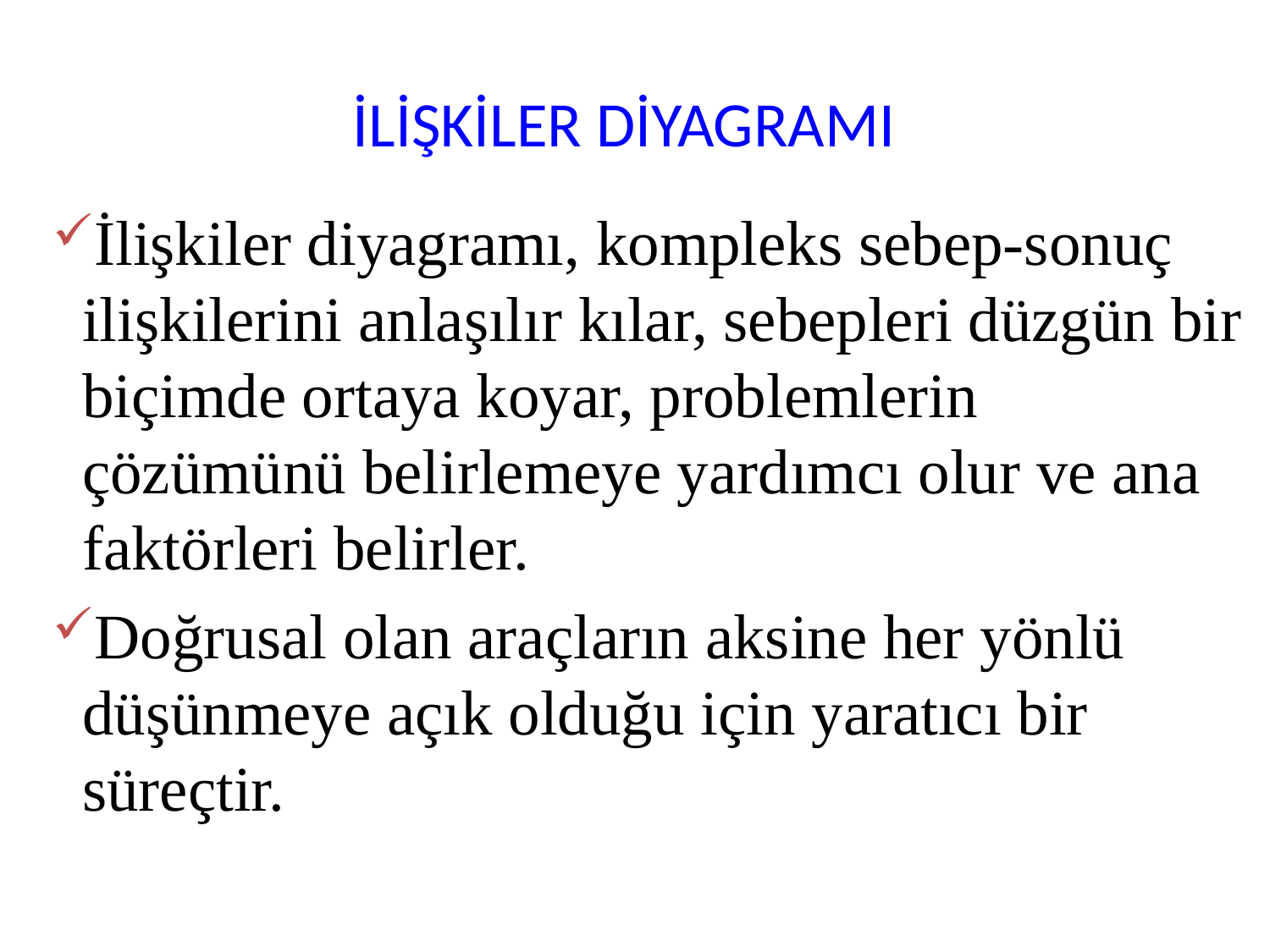

# İLİŞKİLER DİYAGRAMI
İlişkiler diyagramı, kompleks sebep-sonuç ilişkilerini anlaşılır kılar, sebepleri düzgün bir biçimde ortaya koyar, problemlerin çözümünü belirlemeye yardımcı olur ve ana faktörleri belirler.
Doğrusal olan araçların aksine her yönlü düşünmeye açık olduğu için yaratıcı bir süreçtir.